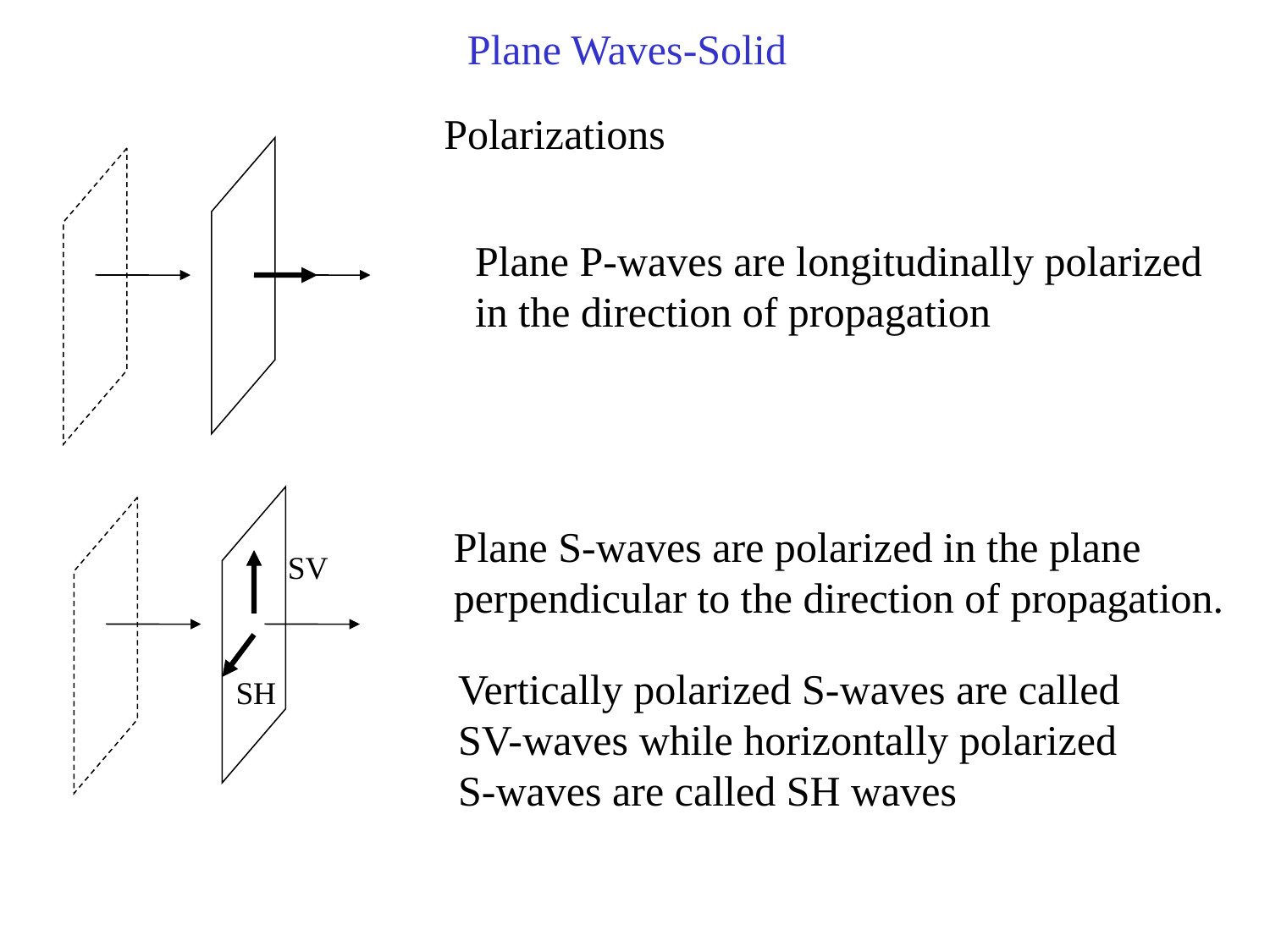

Plane Waves-Solid
Polarizations
Plane P-waves are longitudinally polarized
in the direction of propagation

Plane S-waves are polarized in the plane
perpendicular to the direction of propagation.

SV

Vertically polarized S-waves are called
SV-waves while horizontally polarized
S-waves are called SH waves
SH